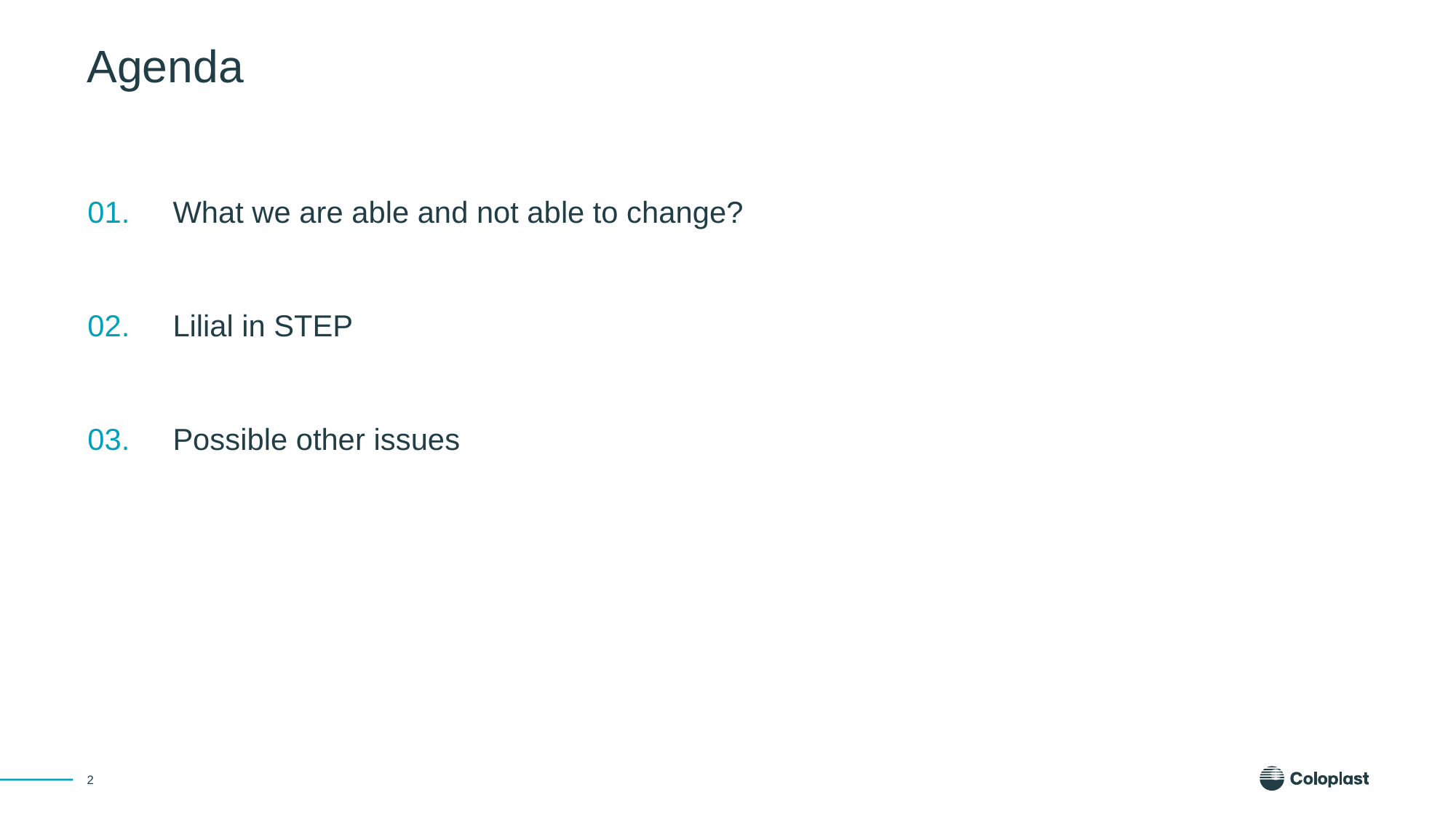

# Agenda
| 01. | What we are able and not able to change? |
| --- | --- |
| 02. | Lilial in STEP |
| 03. | Possible other issues |
2